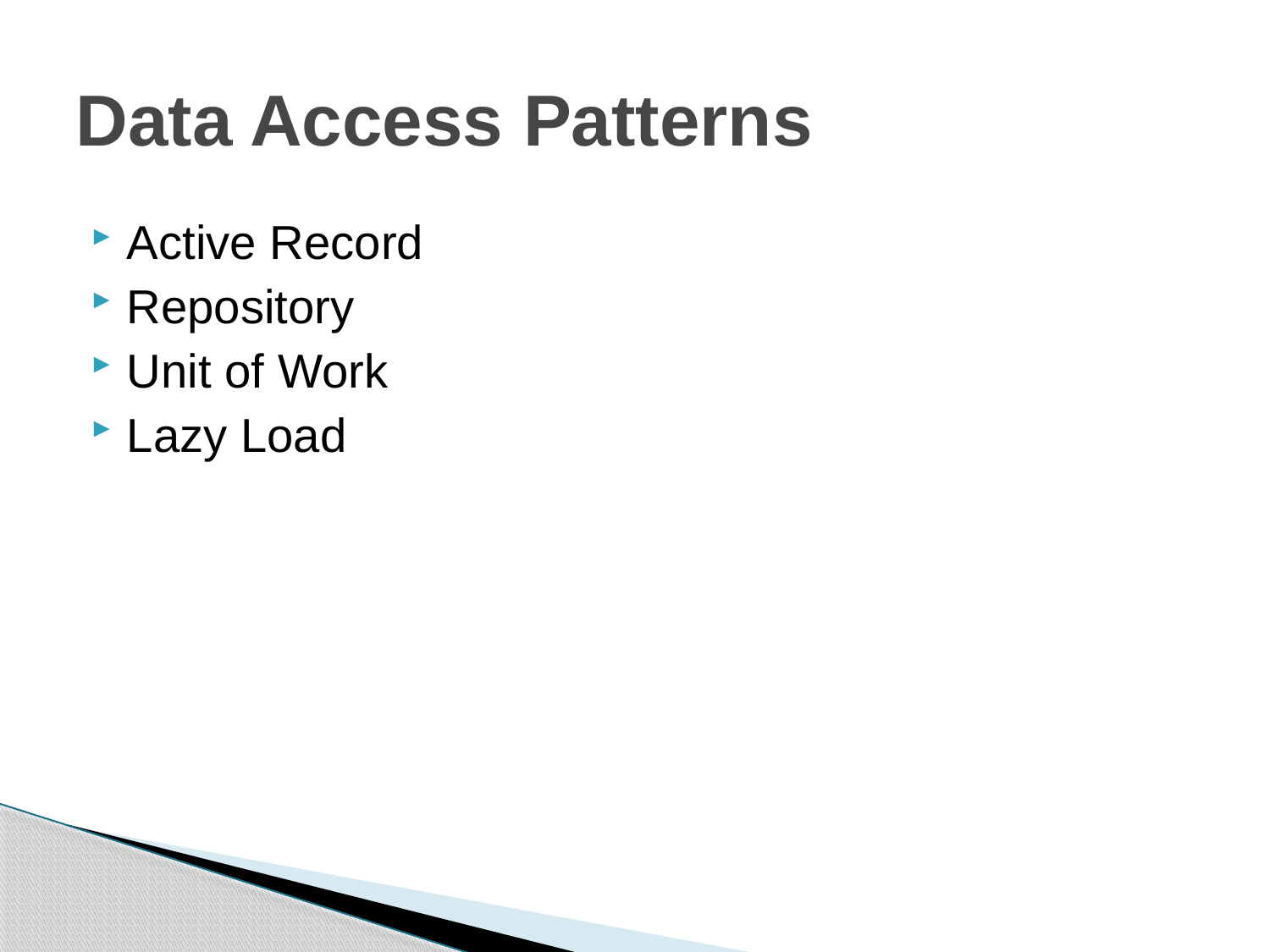

# Data Access Patterns
Active Record
Repository
Unit of Work
Lazy Load